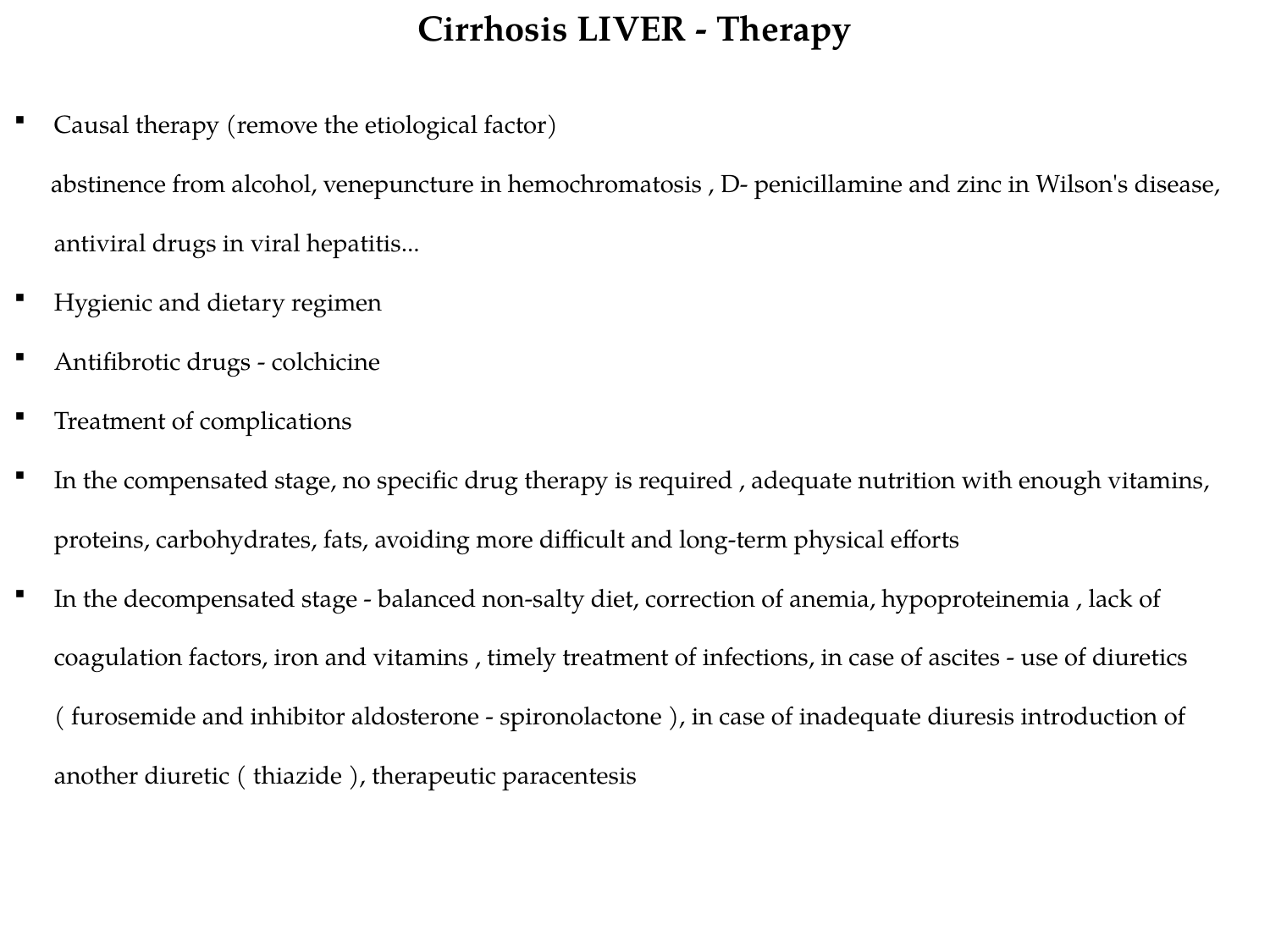

Cirrhosis LIVER - Therapy
Causal therapy (remove the etiological factor)
      abstinence from alcohol, venepuncture in hemochromatosis , D- penicillamine and zinc in Wilson's disease, antiviral drugs in viral hepatitis...
Hygienic and dietary regimen
Antifibrotic drugs - colchicine
Treatment of complications
In the compensated stage, no specific drug therapy is required , adequate nutrition with enough vitamins, proteins, carbohydrates, fats, avoiding more difficult and long-term physical efforts
In the decompensated stage - balanced non-salty diet, correction of anemia, hypoproteinemia , lack of coagulation factors, iron and vitamins , timely treatment of infections, in case of ascites - use of diuretics ( furosemide and inhibitor aldosterone - spironolactone ), in case of inadequate diuresis introduction of another diuretic ( thiazide ), therapeutic paracentesis